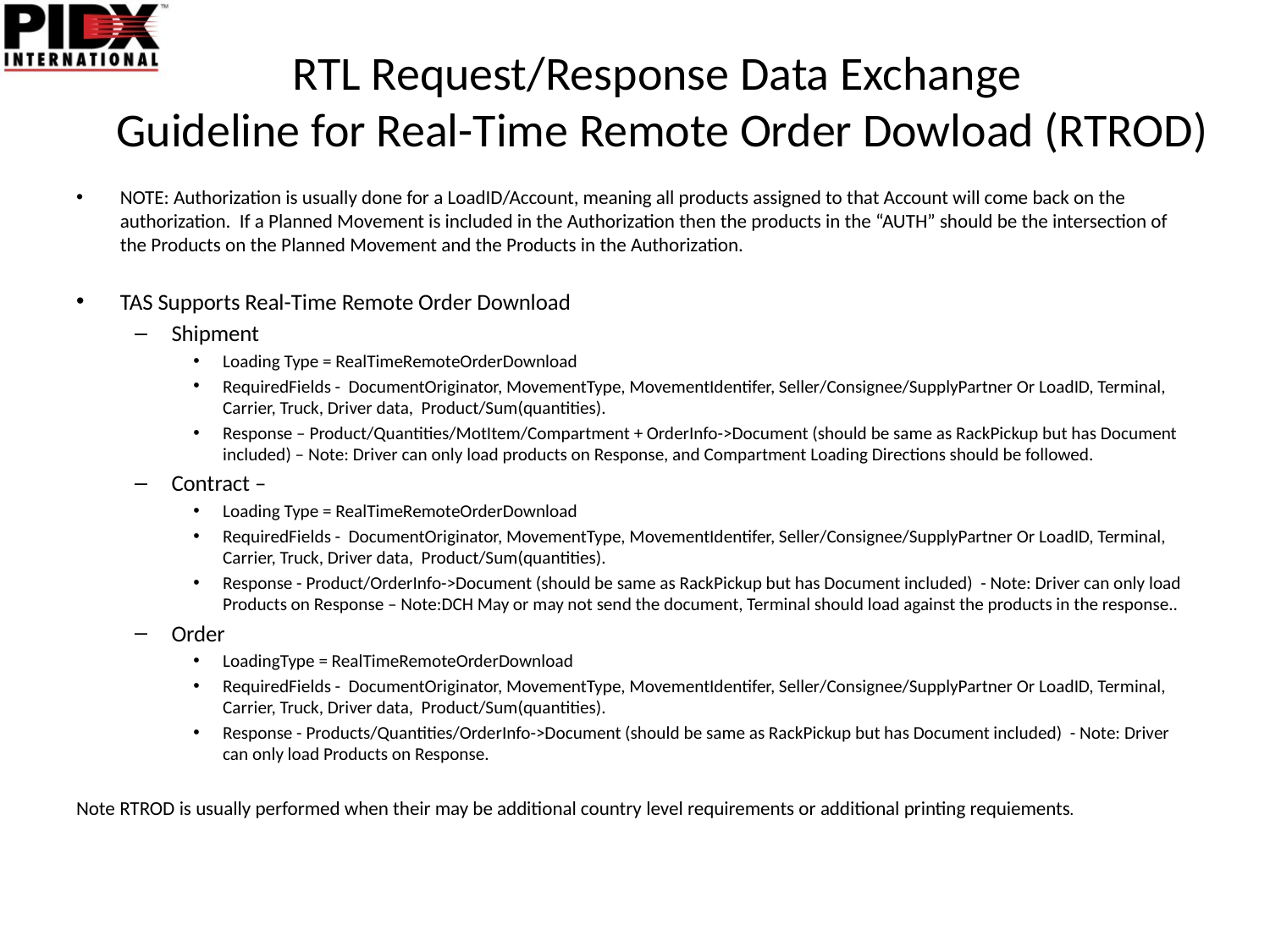

# RTL Request/Response Data Exchange Guideline for Real-Time Remote Order Dowload (RTROD)
NOTE: Authorization is usually done for a LoadID/Account, meaning all products assigned to that Account will come back on the authorization.  If a Planned Movement is included in the Authorization then the products in the “AUTH” should be the intersection of the Products on the Planned Movement and the Products in the Authorization.

TAS Supports Real-Time Remote Order Download
Shipment
Loading Type = RealTimeRemoteOrderDownload
RequiredFields -  DocumentOriginator, MovementType, MovementIdentifer, Seller/Consignee/SupplyPartner Or LoadID, Terminal, Carrier, Truck, Driver data,  Product/Sum(quantities).
Response – Product/Quantities/MotItem/Compartment + OrderInfo->Document (should be same as RackPickup but has Document included) – Note: Driver can only load products on Response, and Compartment Loading Directions should be followed.
Contract –
Loading Type = RealTimeRemoteOrderDownload
RequiredFields -  DocumentOriginator, MovementType, MovementIdentifer, Seller/Consignee/SupplyPartner Or LoadID, Terminal, Carrier, Truck, Driver data,  Product/Sum(quantities).
Response - Product/OrderInfo->Document (should be same as RackPickup but has Document included)  - Note: Driver can only load Products on Response – Note:DCH May or may not send the document, Terminal should load against the products in the response..
Order
LoadingType = RealTimeRemoteOrderDownload
RequiredFields -  DocumentOriginator, MovementType, MovementIdentifer, Seller/Consignee/SupplyPartner Or LoadID, Terminal, Carrier, Truck, Driver data,  Product/Sum(quantities).
Response - Products/Quantities/OrderInfo->Document (should be same as RackPickup but has Document included)  - Note: Driver can only load Products on Response.

Note RTROD is usually performed when their may be additional country level requirements or additional printing requiements.